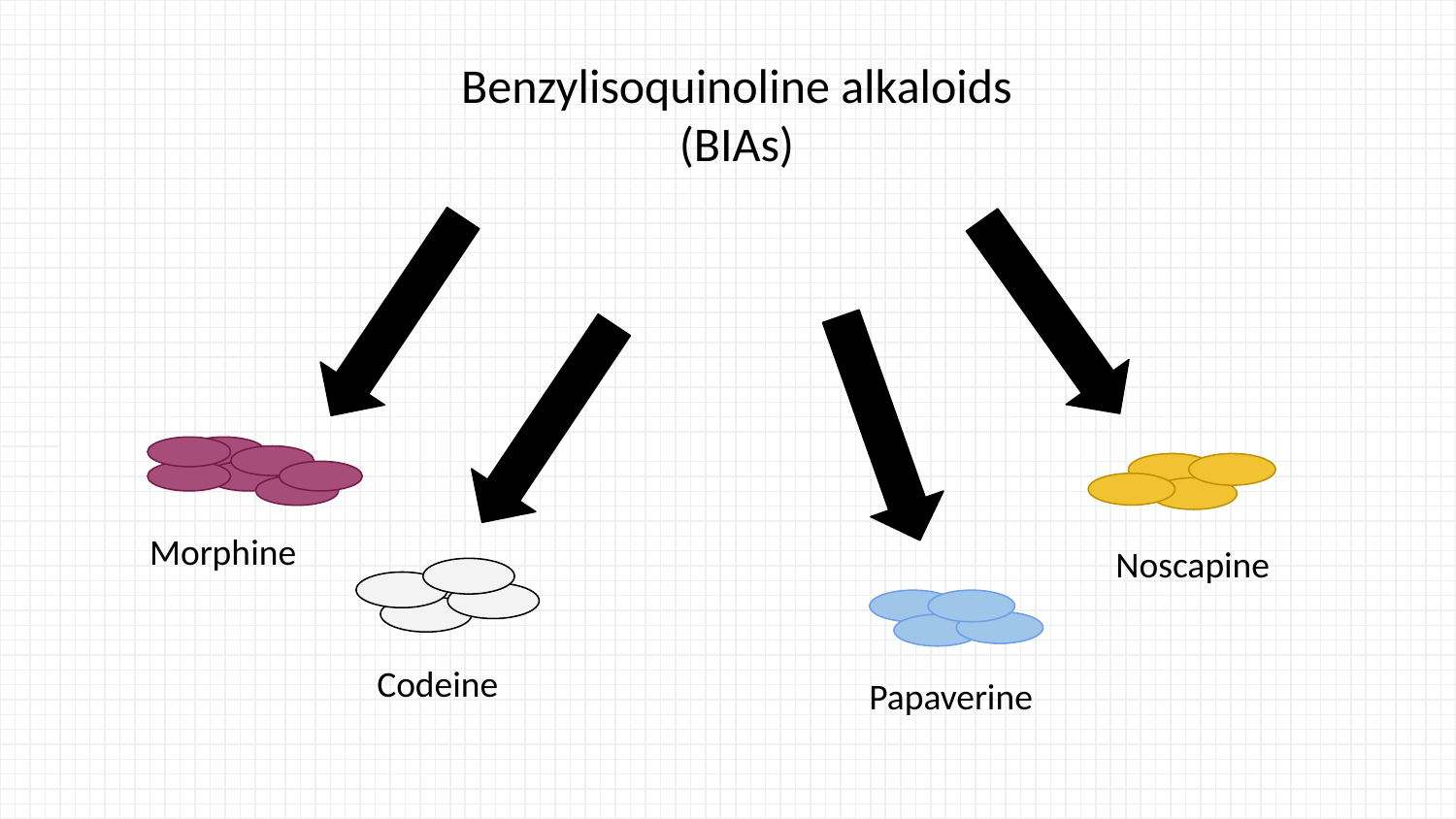

Benzylisoquinoline alkaloids
(BIAs)

Morphine

Noscapine

Codeine

Papaverine